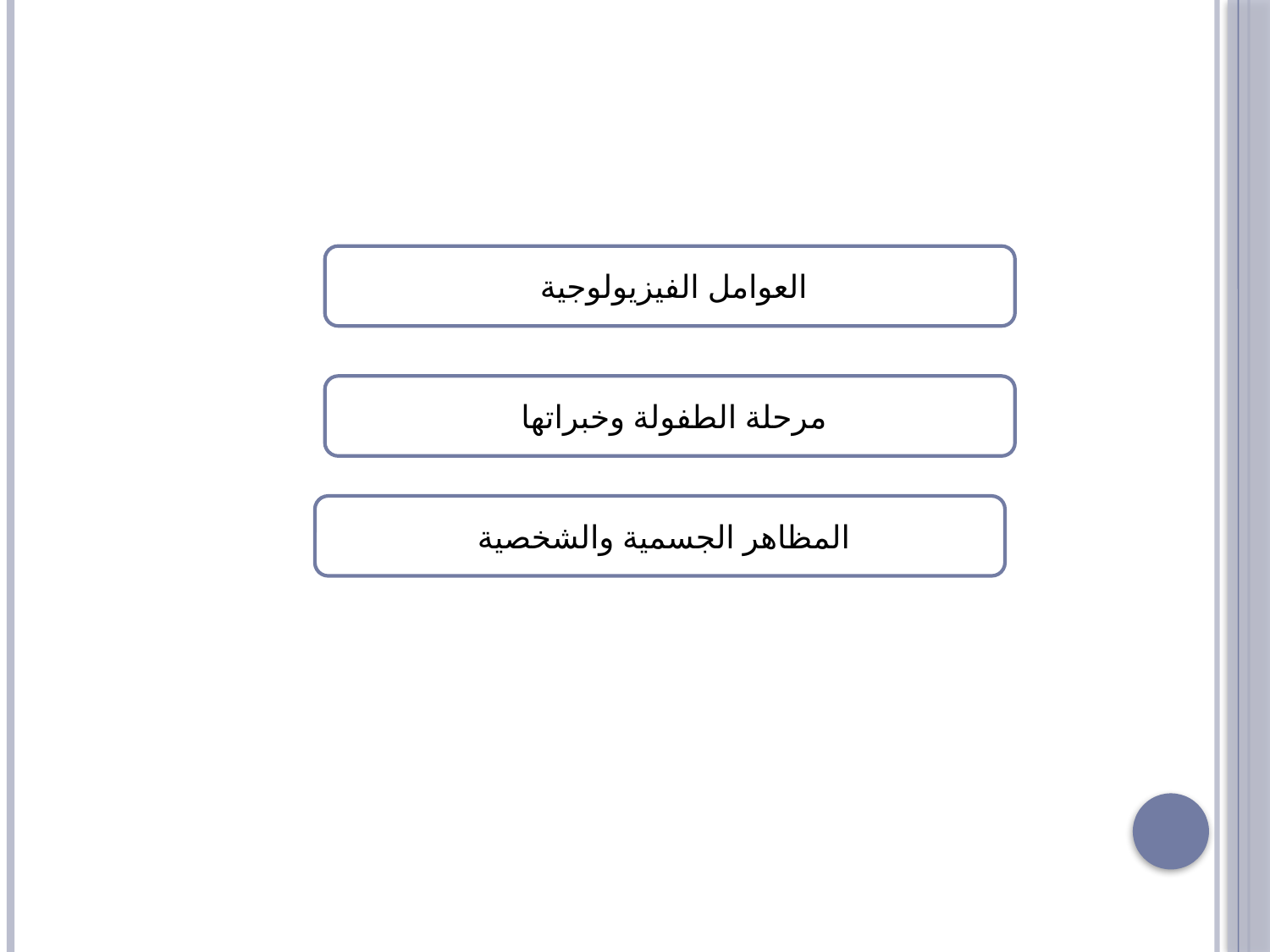

العوامل الفيزيولوجية
مرحلة الطفولة وخبراتها
المظاهر الجسمية والشخصية